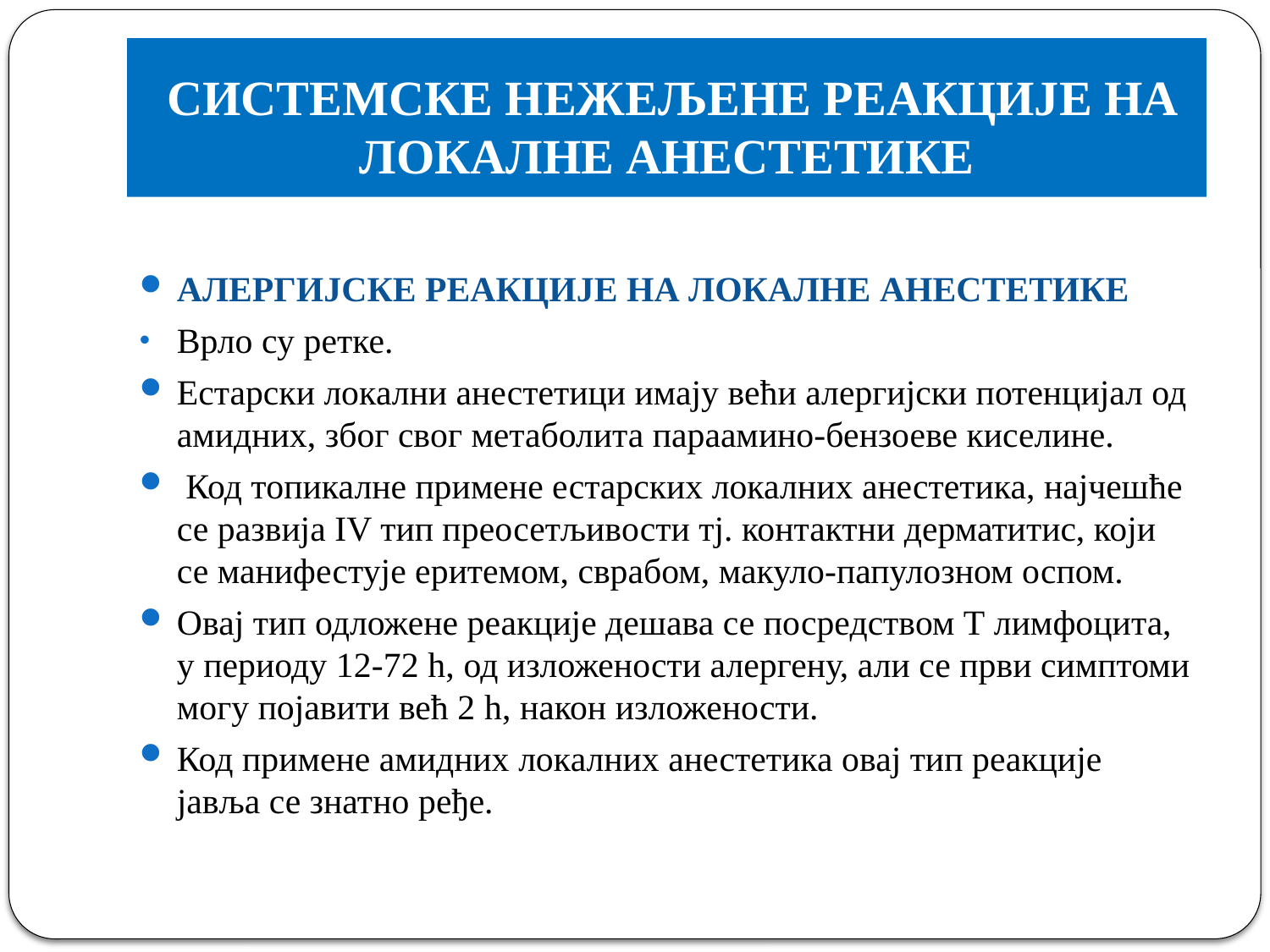

# СИСТЕМСКЕ НЕЖЕЉЕНЕ РЕАКЦИЈЕ НА ЛОКАЛНЕ АНЕСТЕТИКЕ

АЛЕРГИЈСКЕ РЕАКЦИЈЕ НА ЛОКАЛНЕ АНЕСТЕТИКЕ
Врло су ретке.
Естарски локални анестетици имају већи алергијски потенцијал од амидних, због свог метаболита параамино-бензоеве киселине.
 Код топикалне примене естарских локалних анестетика, најчешће се развија IV тип преосетљивости тј. контактни дерматитис, који се манифестује еритемом, сврабом, макуло-папулозном оспом.
Овај тип одложене реакције дешава се посредством Т лимфоцита, у периоду 12-72 h, од изложености алергену, али се први симптоми могу појавити већ 2 h, након изложености.
Код примене амидних локалних анестетика овај тип реакције јавља се знатно ређе.